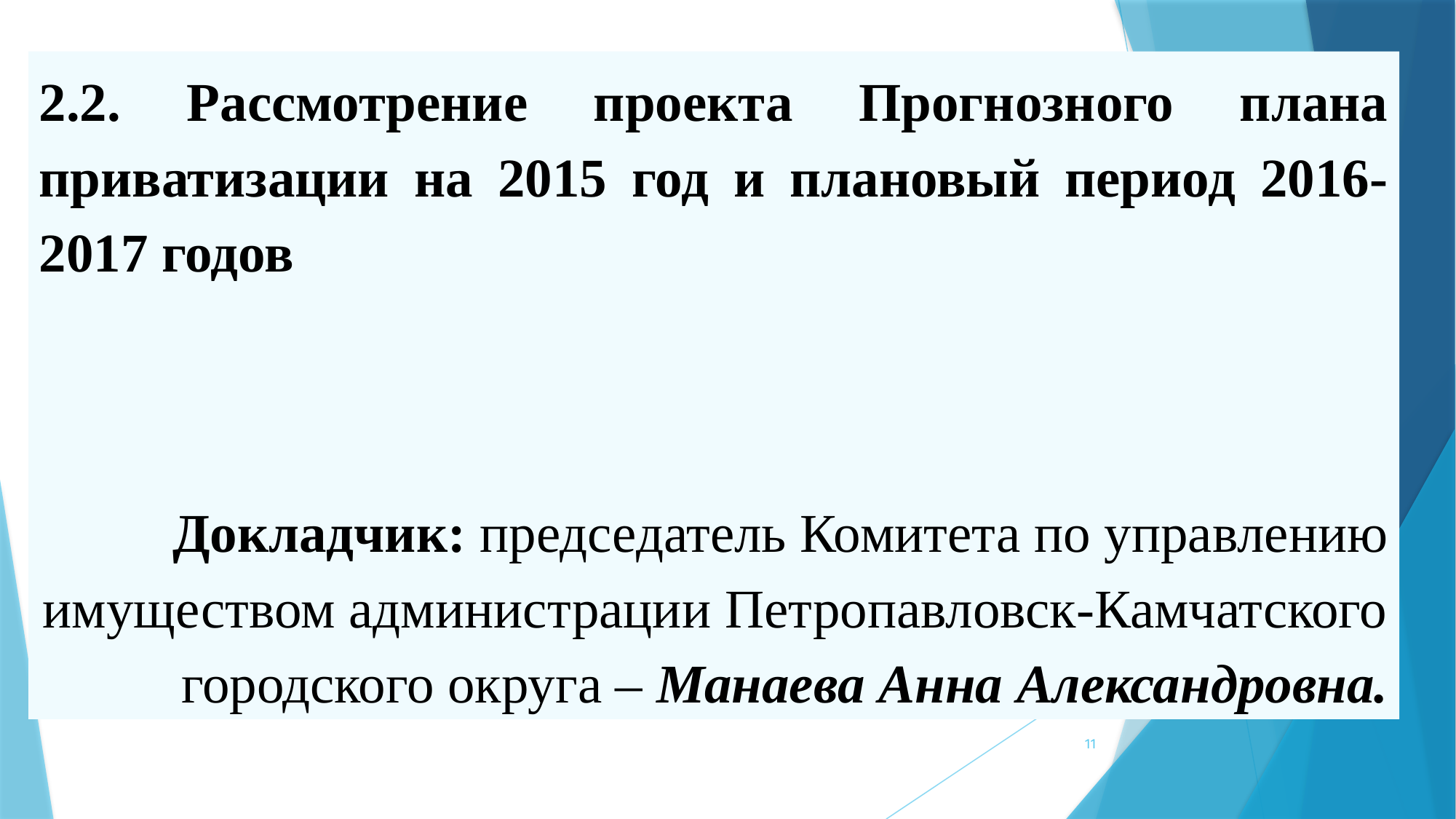

2.2. Рассмотрение проекта Прогнозного плана приватизации на 2015 год и плановый период 2016-2017 годов

Докладчик: председатель Комитета по управлению имуществом администрации Петропавловск-Камчатского городского округа – Манаева Анна Александровна.
11